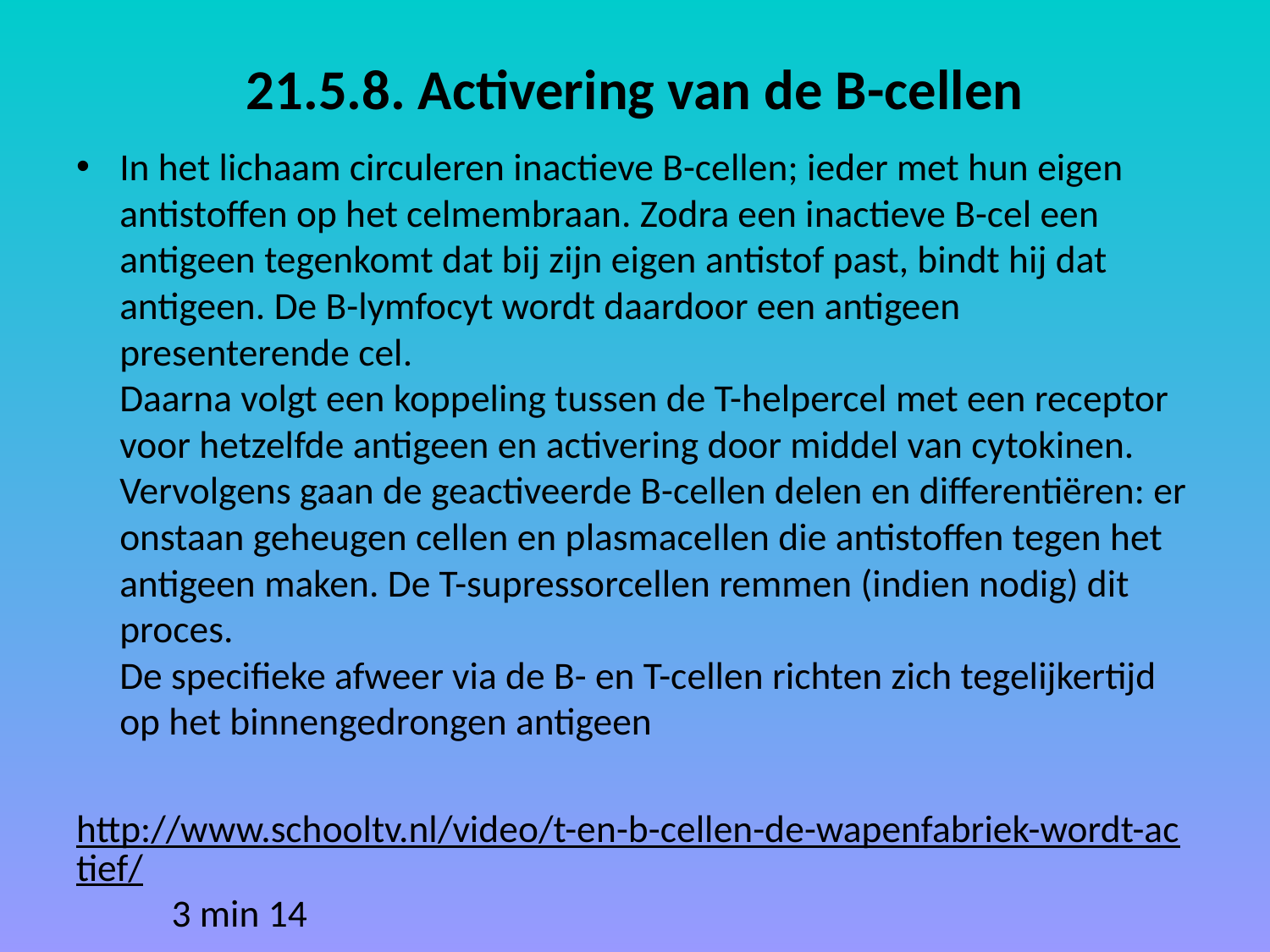

# 21.5.8. Activering van de B-cellen
In het lichaam circuleren inactieve B-cellen; ieder met hun eigen antistoffen op het celmembraan. Zodra een inactieve B-cel een antigeen tegenkomt dat bij zijn eigen antistof past, bindt hij dat antigeen. De B-lymfocyt wordt daardoor een antigeen presenterende cel.
Daarna volgt een koppeling tussen de T-helpercel met een receptor voor hetzelfde antigeen en activering door middel van cytokinen. Vervolgens gaan de geactiveerde B-cellen delen en differentiëren: er onstaan geheugen cellen en plasmacellen die antistoffen tegen het antigeen maken. De T-supressorcellen remmen (indien nodig) dit proces.
De specifieke afweer via de B- en T-cellen richten zich tegelijkertijd op het binnengedrongen antigeen

http://www.schooltv.nl/video/t-en-b-cellen-de-wapenfabriek-wordt-actief/      3 min 14